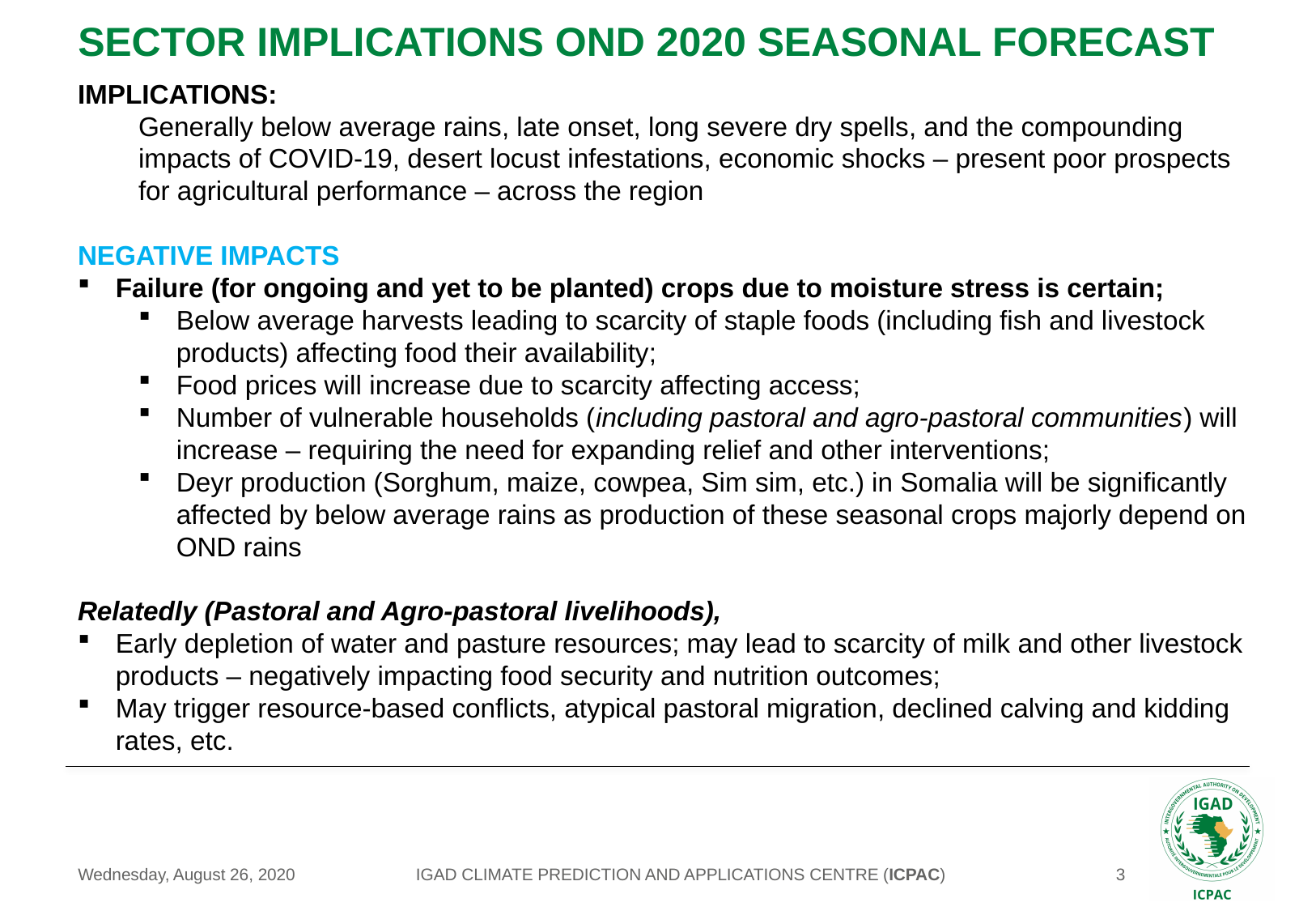

# Sector implications OND 2020 seasonal forecast
IMPLICATIONS:
Generally below average rains, late onset, long severe dry spells, and the compounding impacts of COVID-19, desert locust infestations, economic shocks – present poor prospects for agricultural performance – across the region

NEGATIVE IMPACTS
Failure (for ongoing and yet to be planted) crops due to moisture stress is certain;
Below average harvests leading to scarcity of staple foods (including fish and livestock products) affecting food their availability;
Food prices will increase due to scarcity affecting access;
Number of vulnerable households (including pastoral and agro-pastoral communities) will increase – requiring the need for expanding relief and other interventions;
Deyr production (Sorghum, maize, cowpea, Sim sim, etc.) in Somalia will be significantly affected by below average rains as production of these seasonal crops majorly depend on OND rains

Relatedly (Pastoral and Agro-pastoral livelihoods),
Early depletion of water and pasture resources; may lead to scarcity of milk and other livestock products – negatively impacting food security and nutrition outcomes;
May trigger resource-based conflicts, atypical pastoral migration, declined calving and kidding rates, etc.
IGAD CLIMATE PREDICTION AND APPLICATIONS CENTRE (ICPAC)
Wednesday, August 26, 2020
3